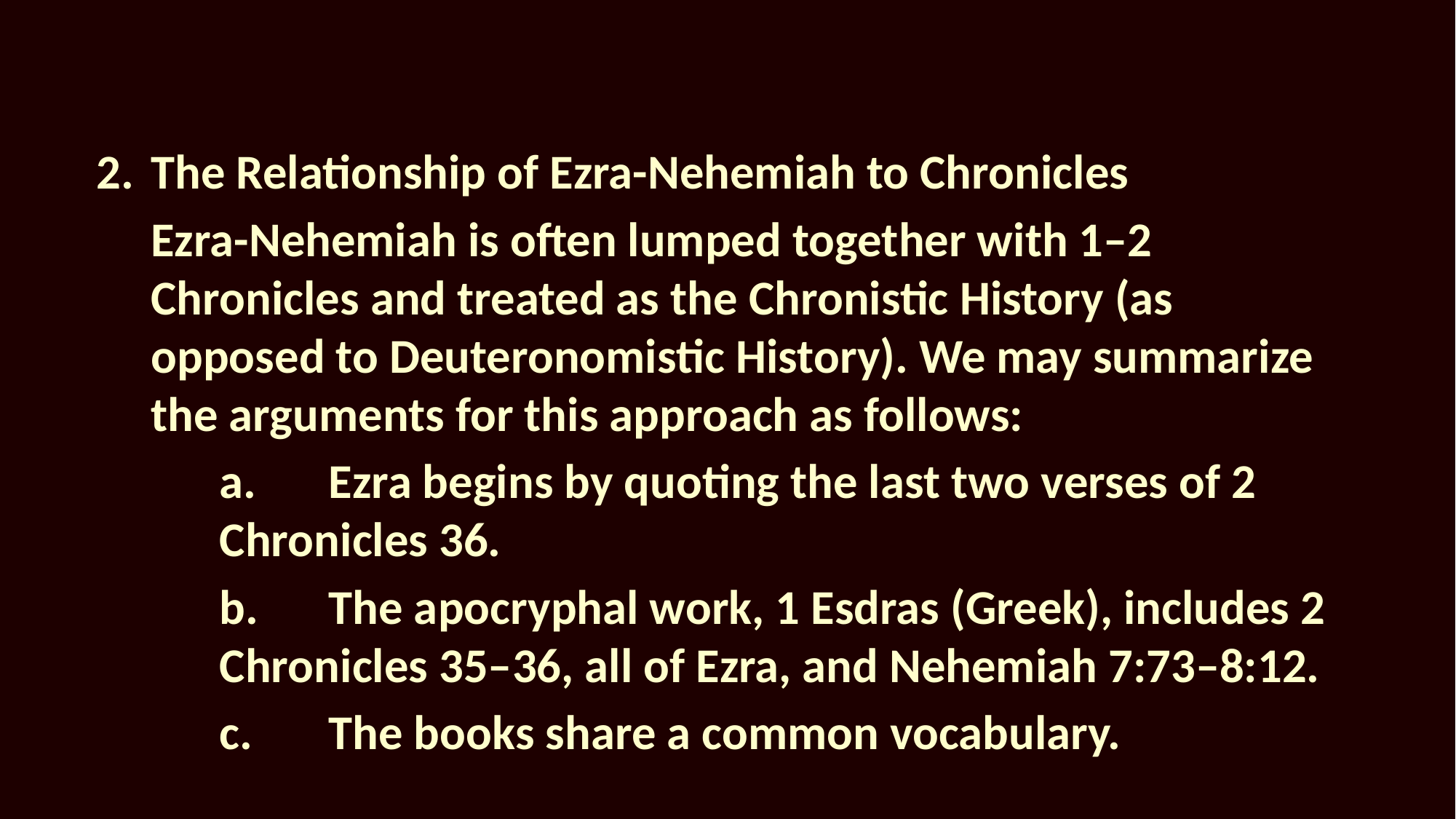

2.	The Relationship of Ezra-Nehemiah to Chronicles
	Ezra-Nehemiah is often lumped together with 1–2 Chronicles and treated as the Chronistic History (as opposed to Deuteronomistic History). We may summarize the arguments for this approach as follows:
	a.	Ezra begins by quoting the last two verses of 2 Chronicles 36.
	b.	The apocryphal work, 1 Esdras (Greek), includes 2 Chronicles 35–36, all of Ezra, and Nehemiah 7:73–8:12.
	c.	The books share a common vocabulary.